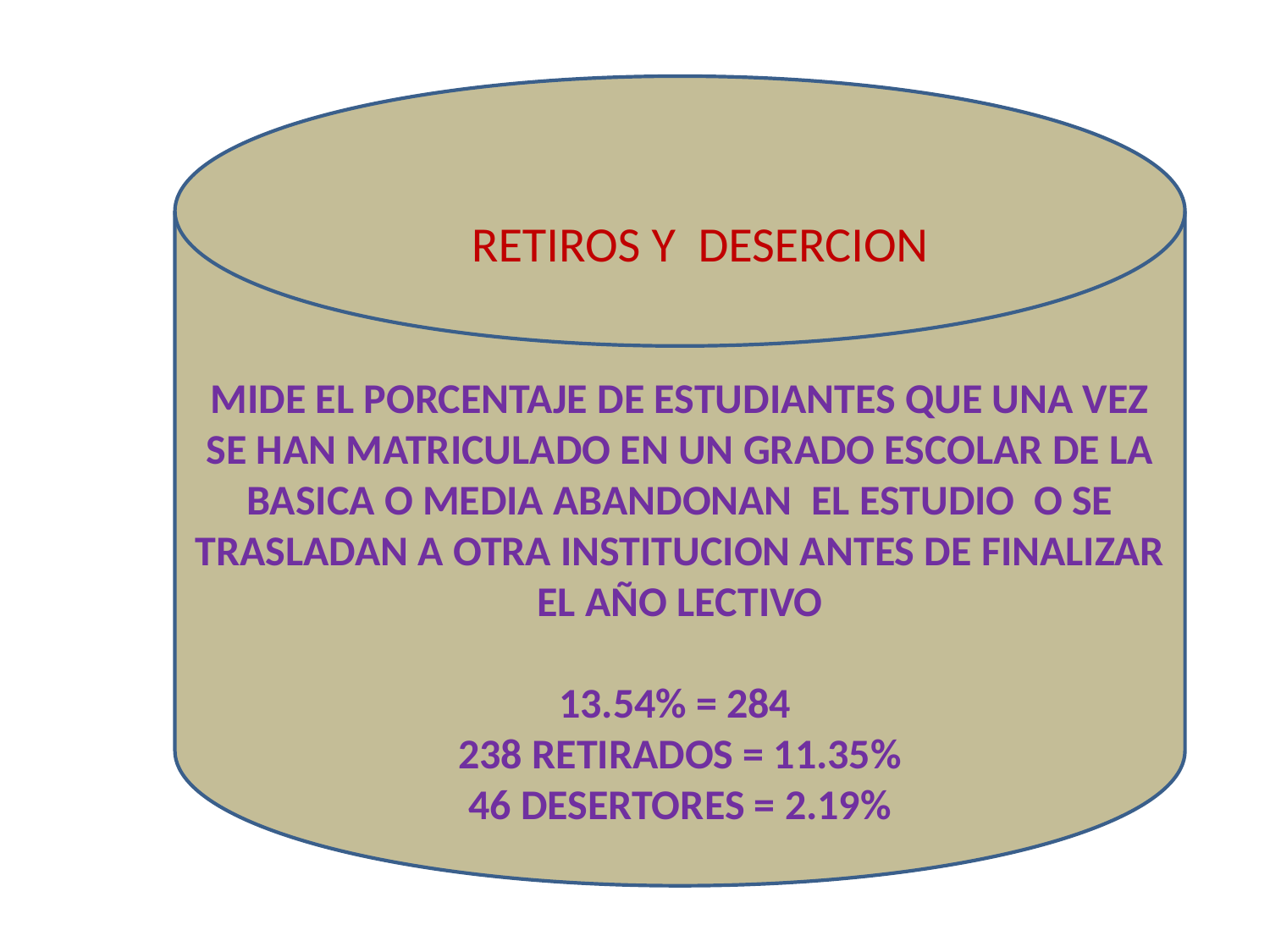

MIDE EL PORCENTAJE DE ESTUDIANTES QUE UNA VEZ SE HAN MATRICULADO EN UN GRADO ESCOLAR DE LA BASICA O MEDIA ABANDONAN  EL ESTUDIO  O SE TRASLADAN A OTRA INSTITUCION ANTES DE FINALIZAR EL AÑO LECTIVO

13.54% = 284
238 RETIRADOS = 11.35%
46 DESERTORES = 2.19%

RETIROS Y  DESERCION